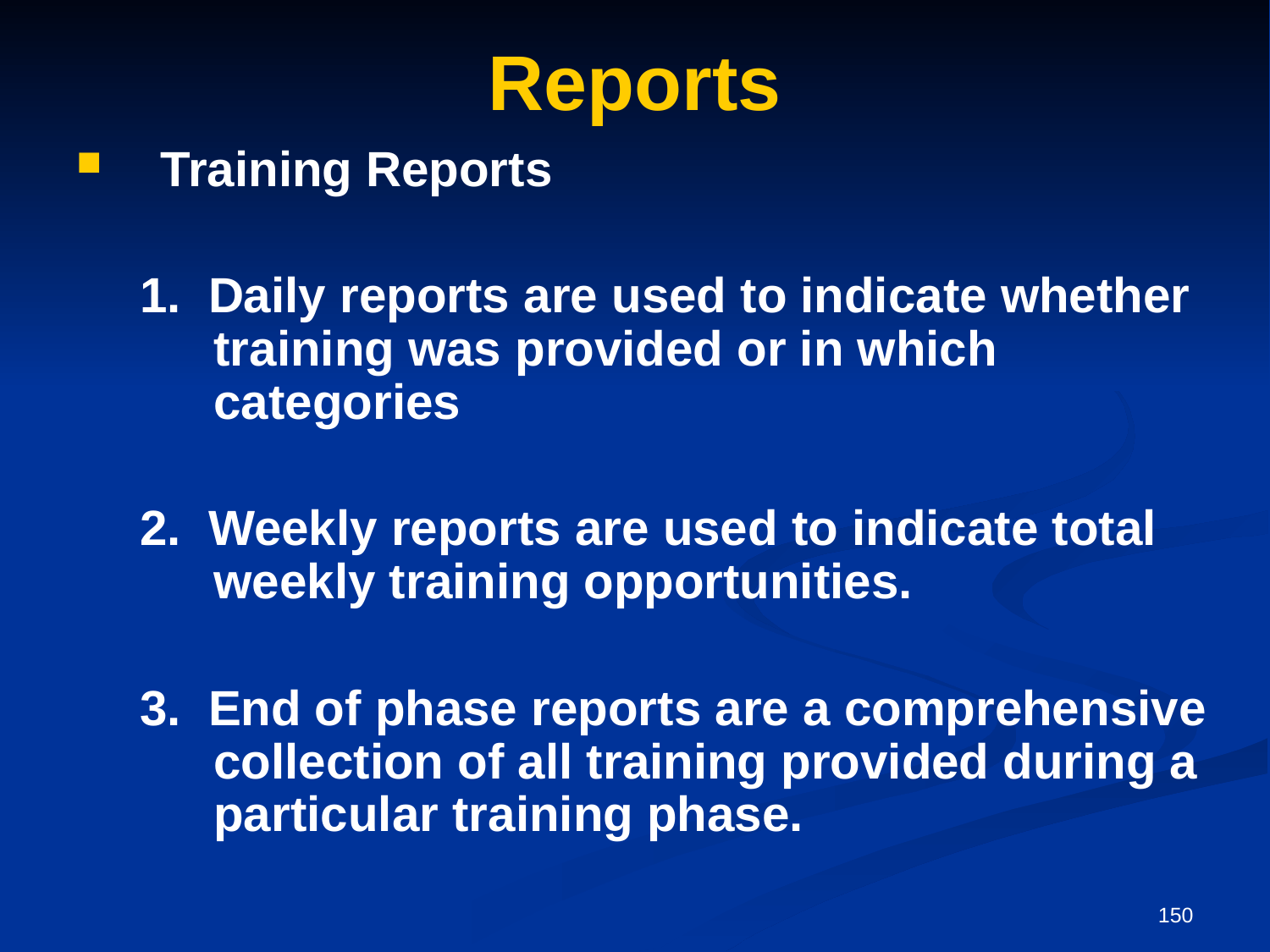

# Reports
Training Reports

1.  Daily reports are used to indicate whether training was provided or in which categories

2.  Weekly reports are used to indicate total weekly training opportunities.

3.  End of phase reports are a comprehensive collection of all training provided during a particular training phase.
150